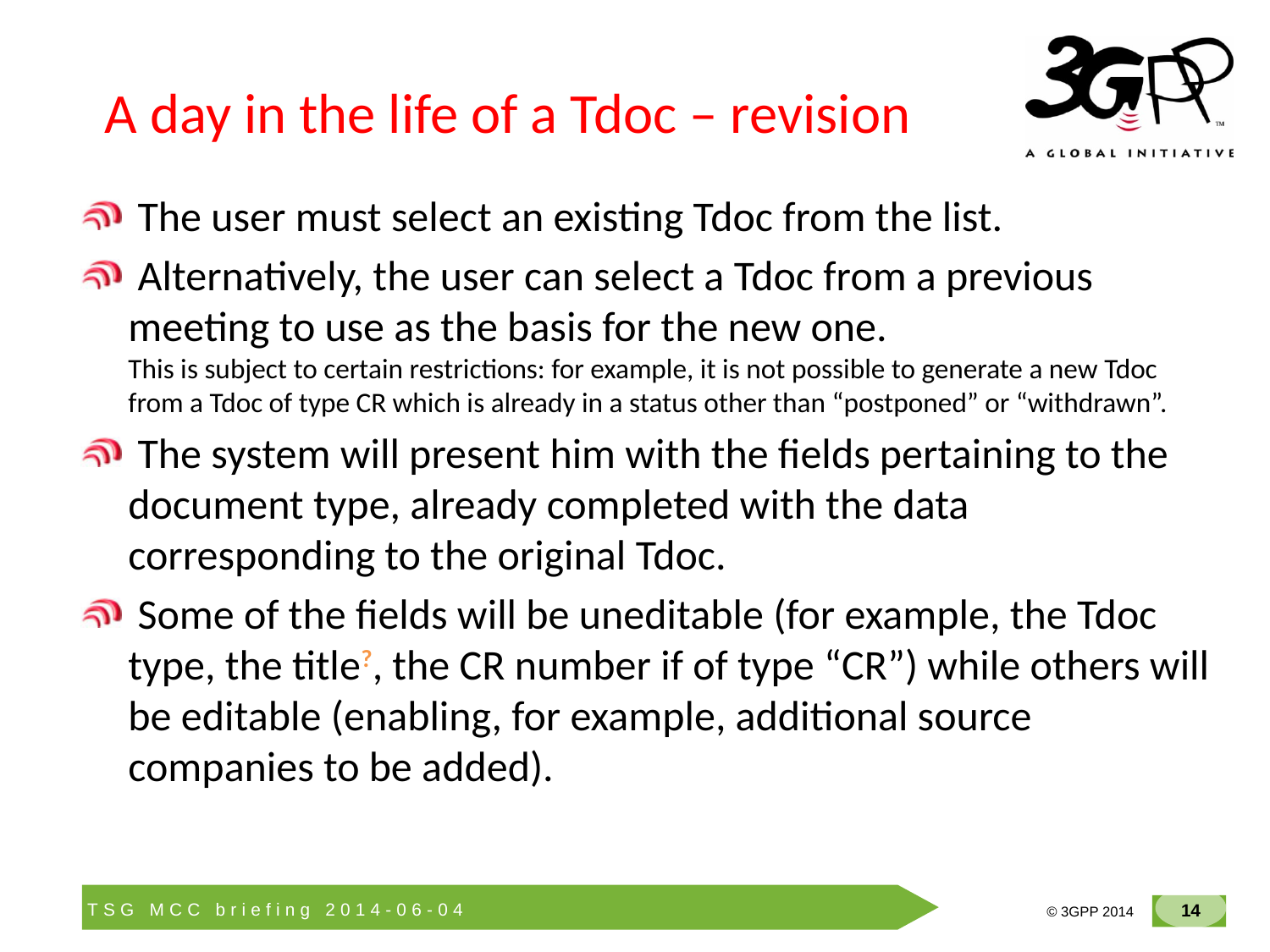

# A day in the life of a Tdoc – revision
 The user must select an existing Tdoc from the list.
 Alternatively, the user can select a Tdoc from a previous meeting to use as the basis for the new one.
This is subject to certain restrictions: for example, it is not possible to generate a new Tdoc from a Tdoc of type CR which is already in a status other than “postponed” or “withdrawn”.
 The system will present him with the fields pertaining to the document type, already completed with the data corresponding to the original Tdoc.
 Some of the fields will be uneditable (for example, the Tdoc type, the title?, the CR number if of type “CR”) while others will be editable (enabling, for example, additional source companies to be added).